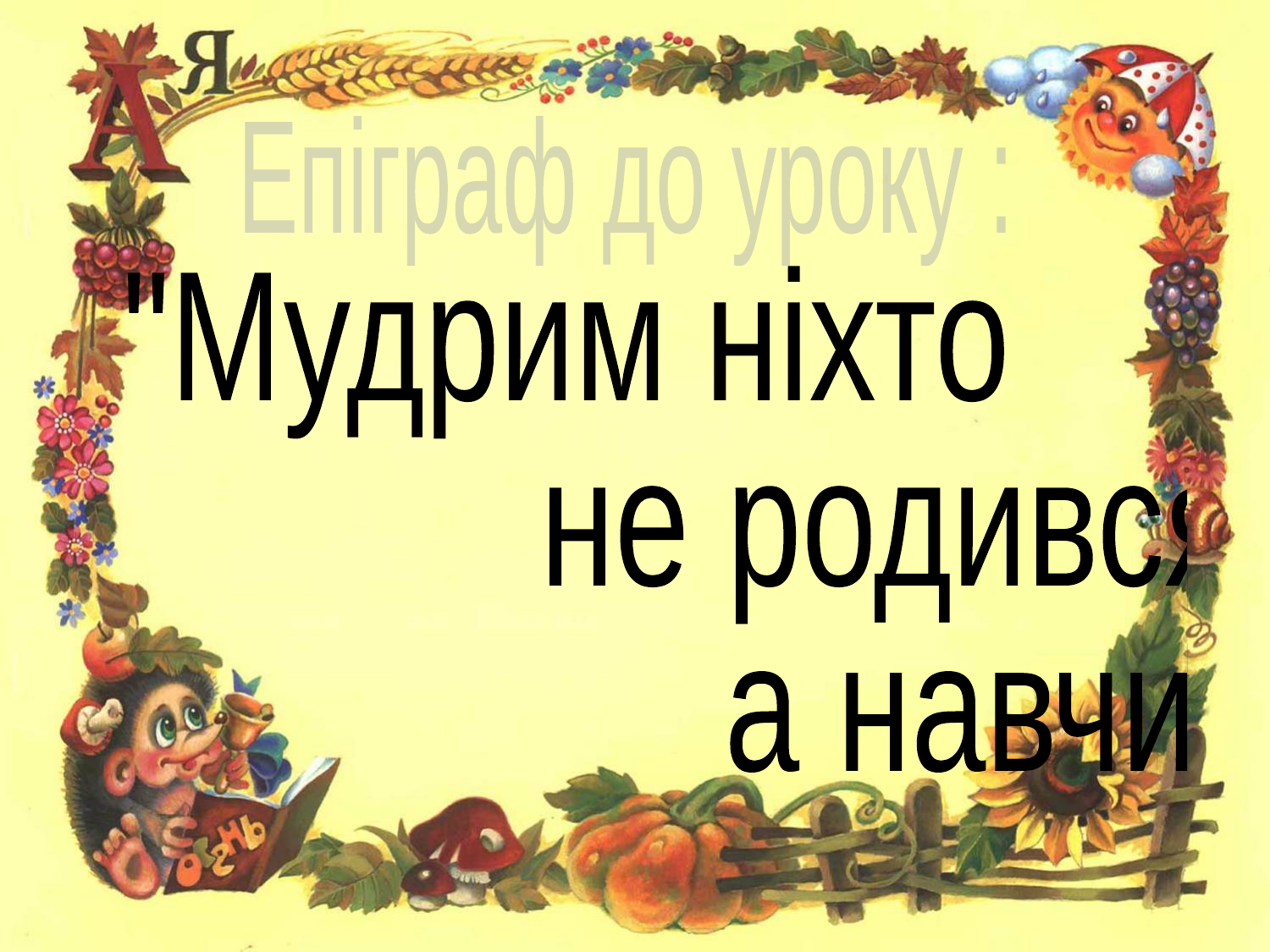

Епіграф до уроку :
 "Мудрим ніхто
          не родився,
               а навчився"